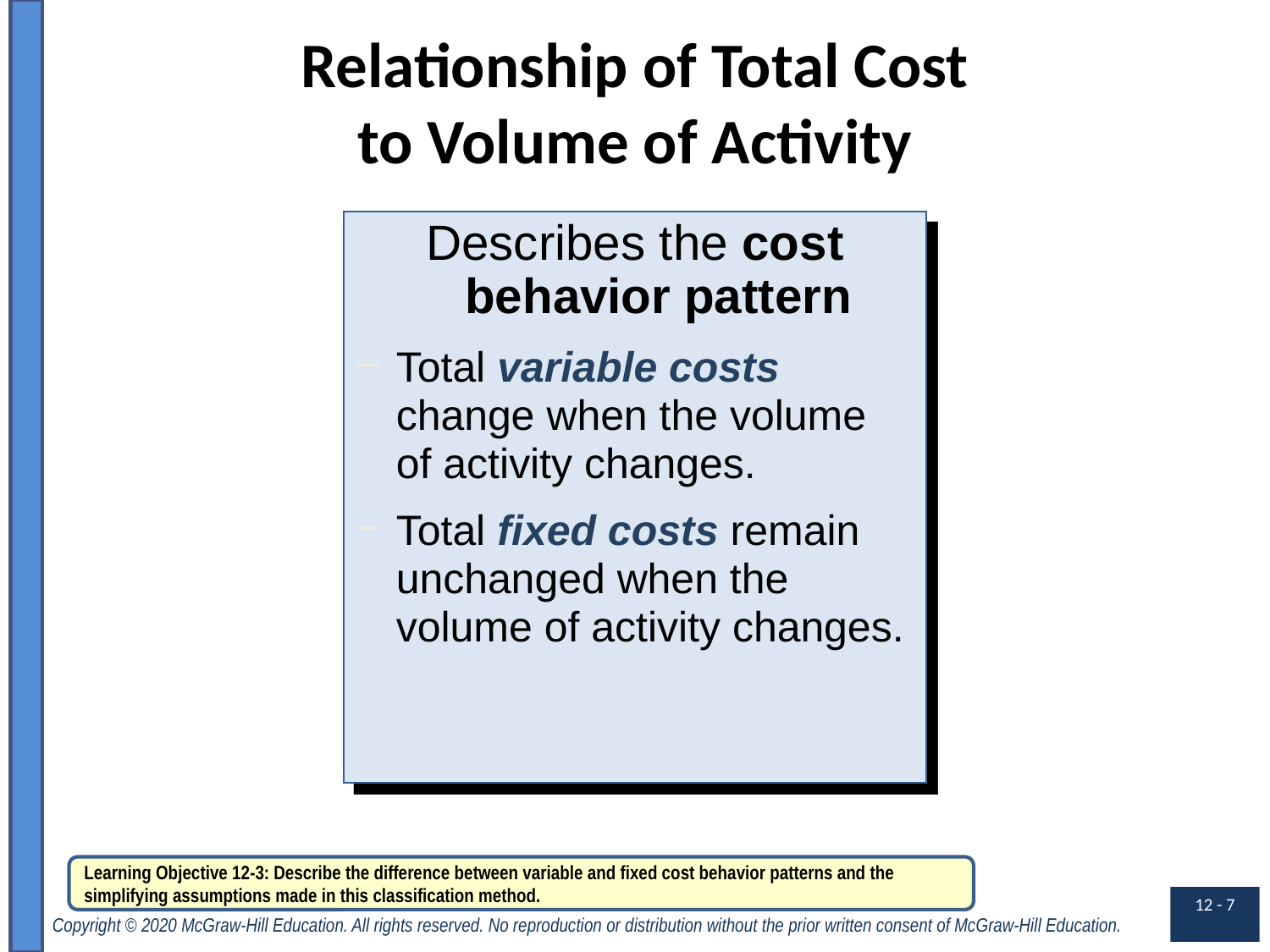

# Relationship of Total Cost to Volume of Activity
Describes the cost behavior pattern
Total variable costs change when the volume of activity changes.
Total fixed costs remain unchanged when the volume of activity changes.
Learning Objective 12-3: Describe the difference between variable and fixed cost behavior patterns and the simplifying assumptions made in this classification method.